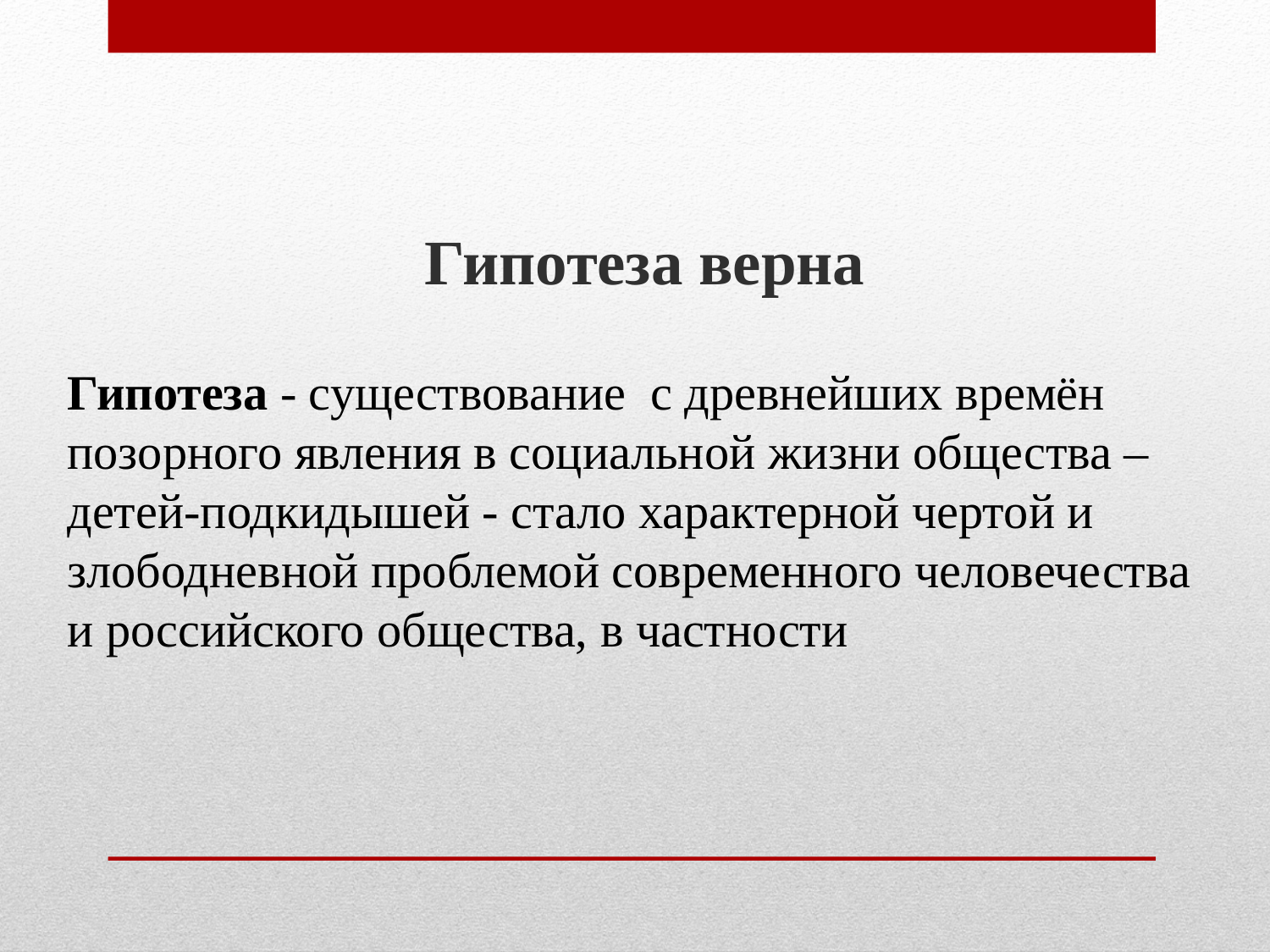

Гипотеза верна

Гипотеза - существование  с древнейших времён позорного явления в социальной жизни общества – детей-подкидышей - стало характерной чертой и злободневной проблемой современного человечества и российского общества, в частности
#